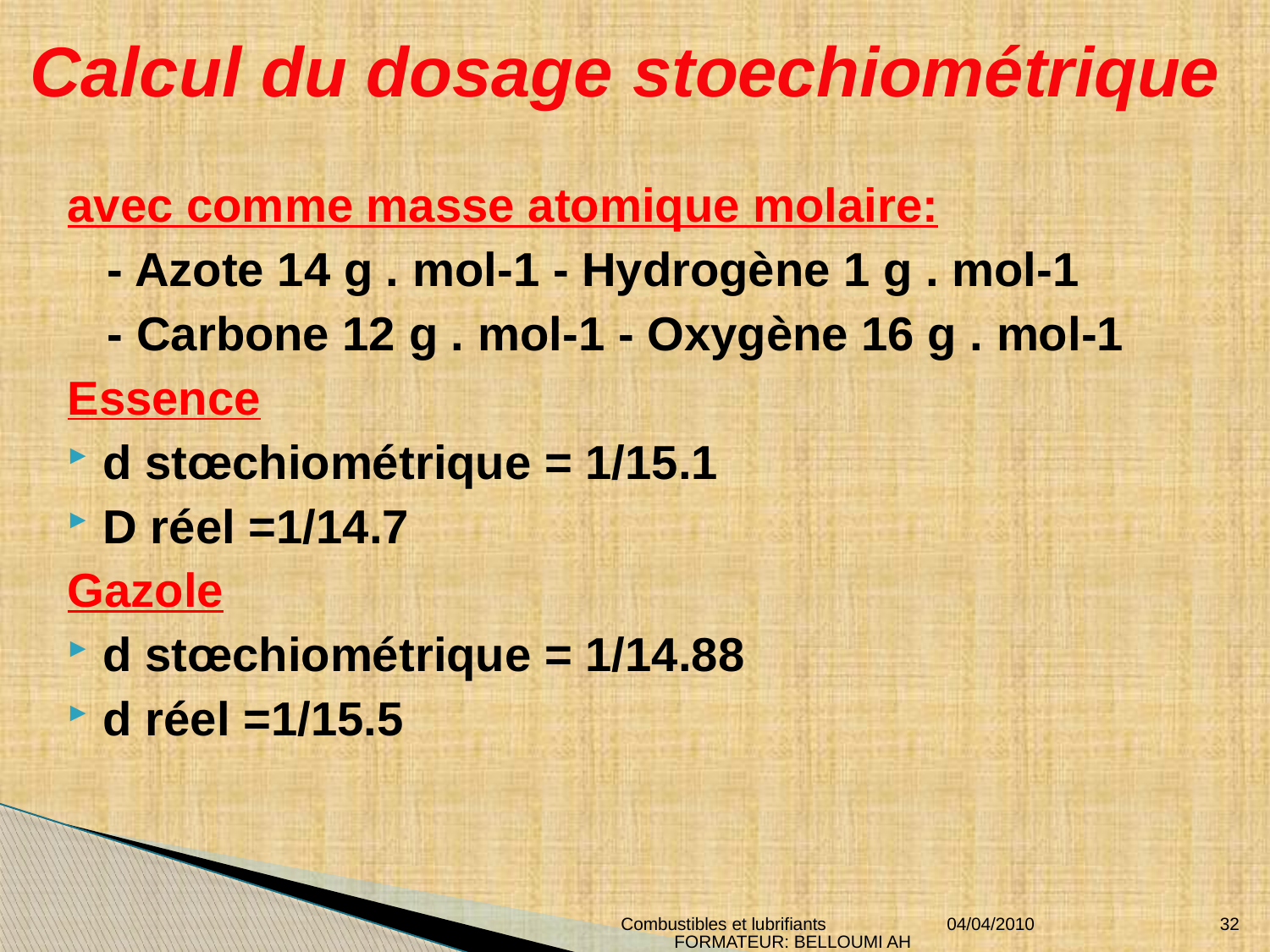

# Calcul du dosage stoechiométrique
avec comme masse atomique molaire:
   - Azote 14 g . mol-1 - Hydrogène 1 g . mol-1
   - Carbone 12 g . mol-1 - Oxygène 16 g . mol-1
Essence
d stœchiométrique = 1/15.1
D réel =1/14.7
Gazole
d stœchiométrique = 1/14.88
d réel =1/15.5
Combustibles et lubrifiants                              FORMATEUR: BELLOUMI AHMED
04/04/2010
32